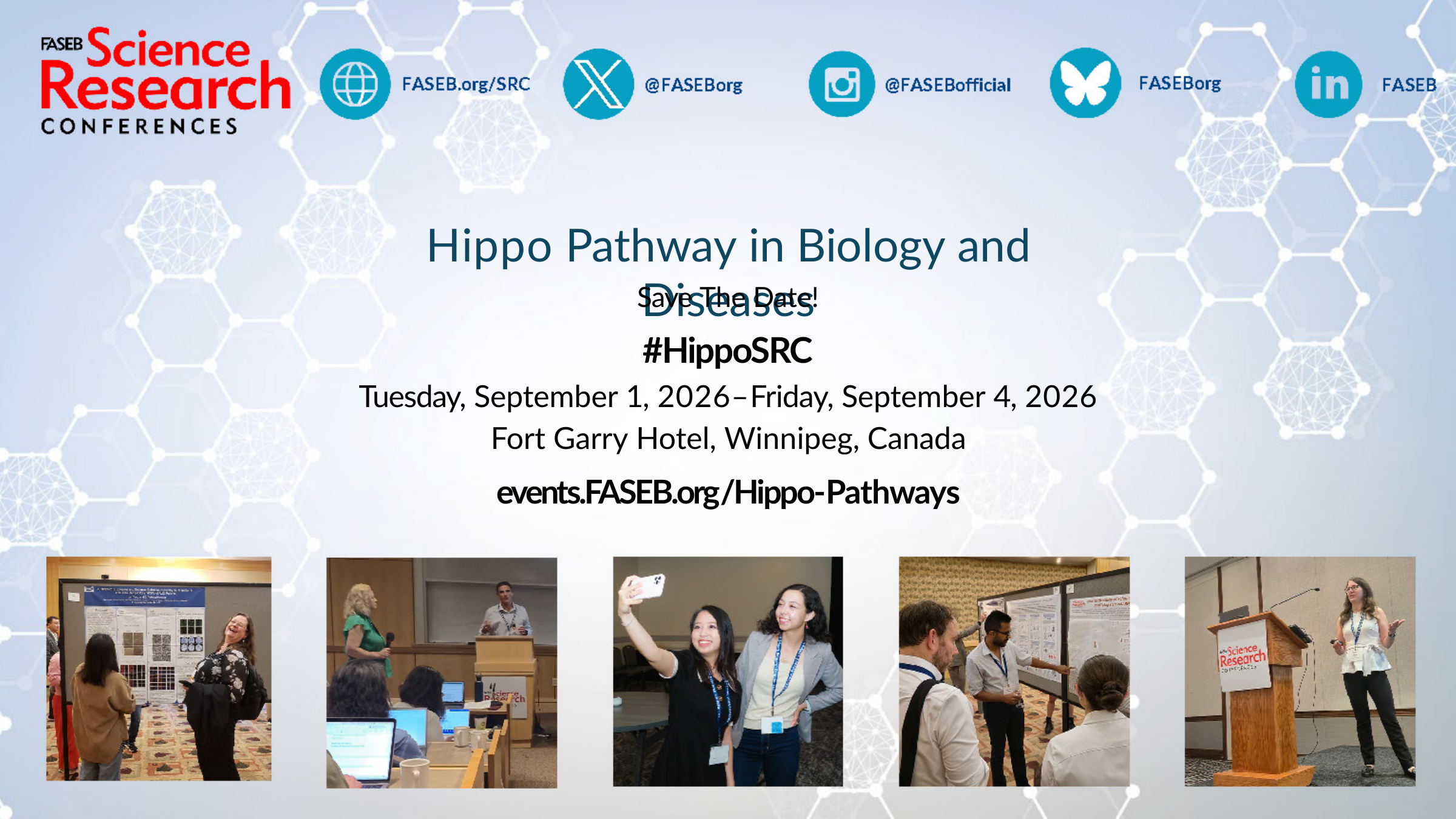

# Hippo Pathway in Biology and Diseases
Save The Date!
#HippoSRC
Tuesday, September 1, 2026–Friday, September 4, 2026 Fort Garry Hotel, Winnipeg, Canada
events.FASEB.org/Hippo-Pathways